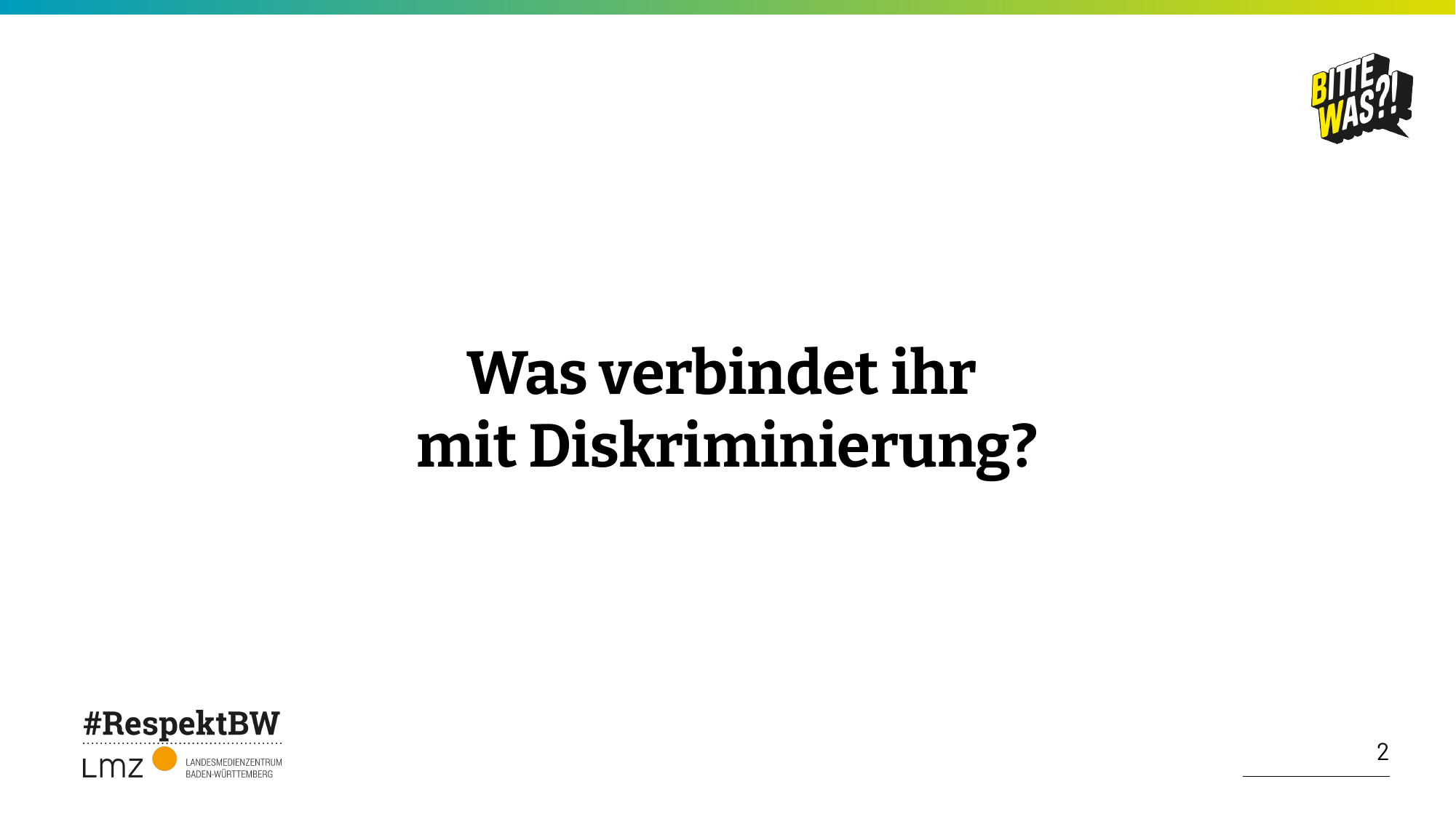

# Was verbindet ihr mit Diskriminierung?
2